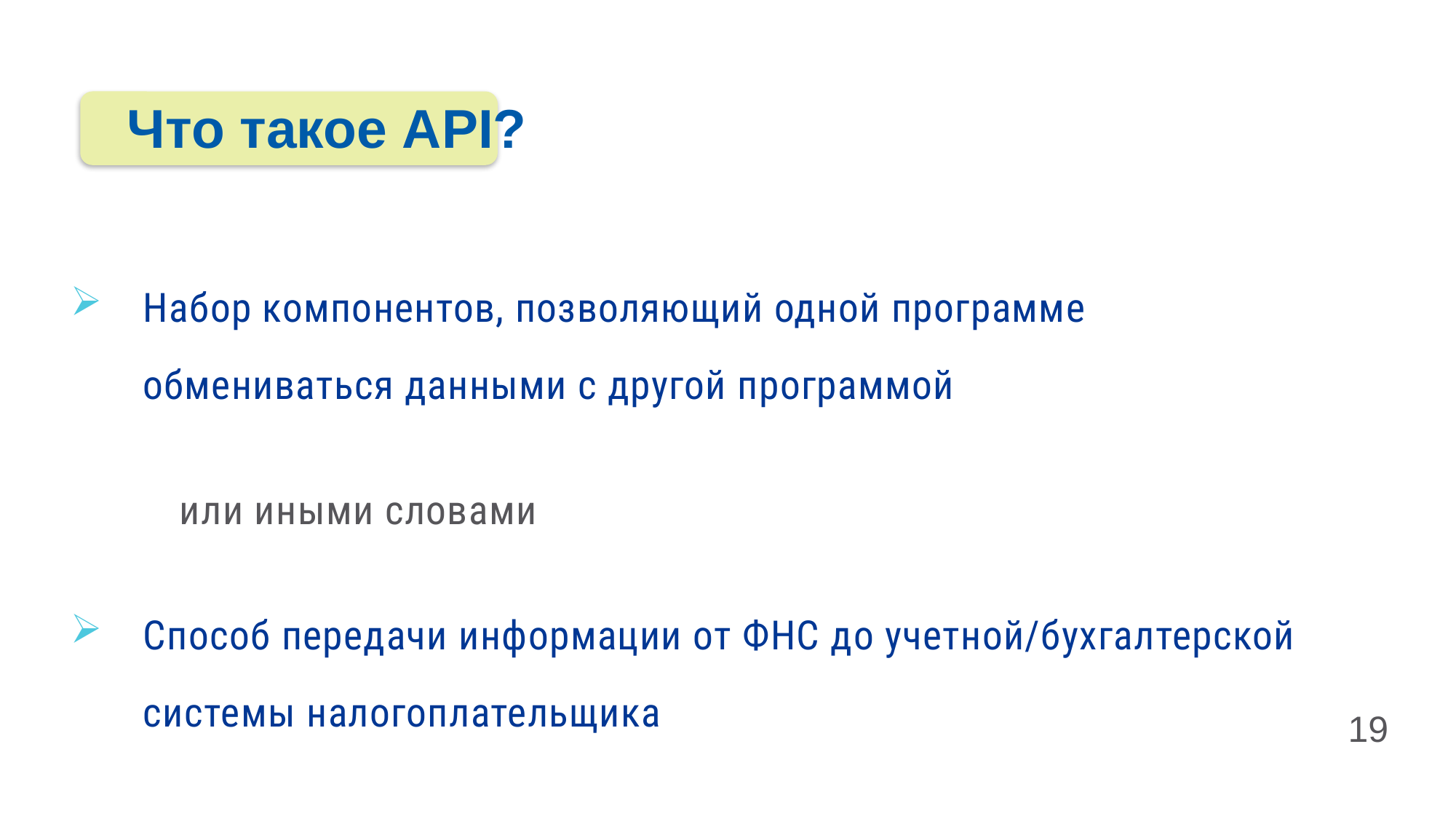

Что такое API?

Набор компонентов, позволяющий одной программе обмениваться данными с другой программой
	или иными словами
Способ передачи информации от ФНС до учетной/бухгалтерской системы налогоплательщика
19